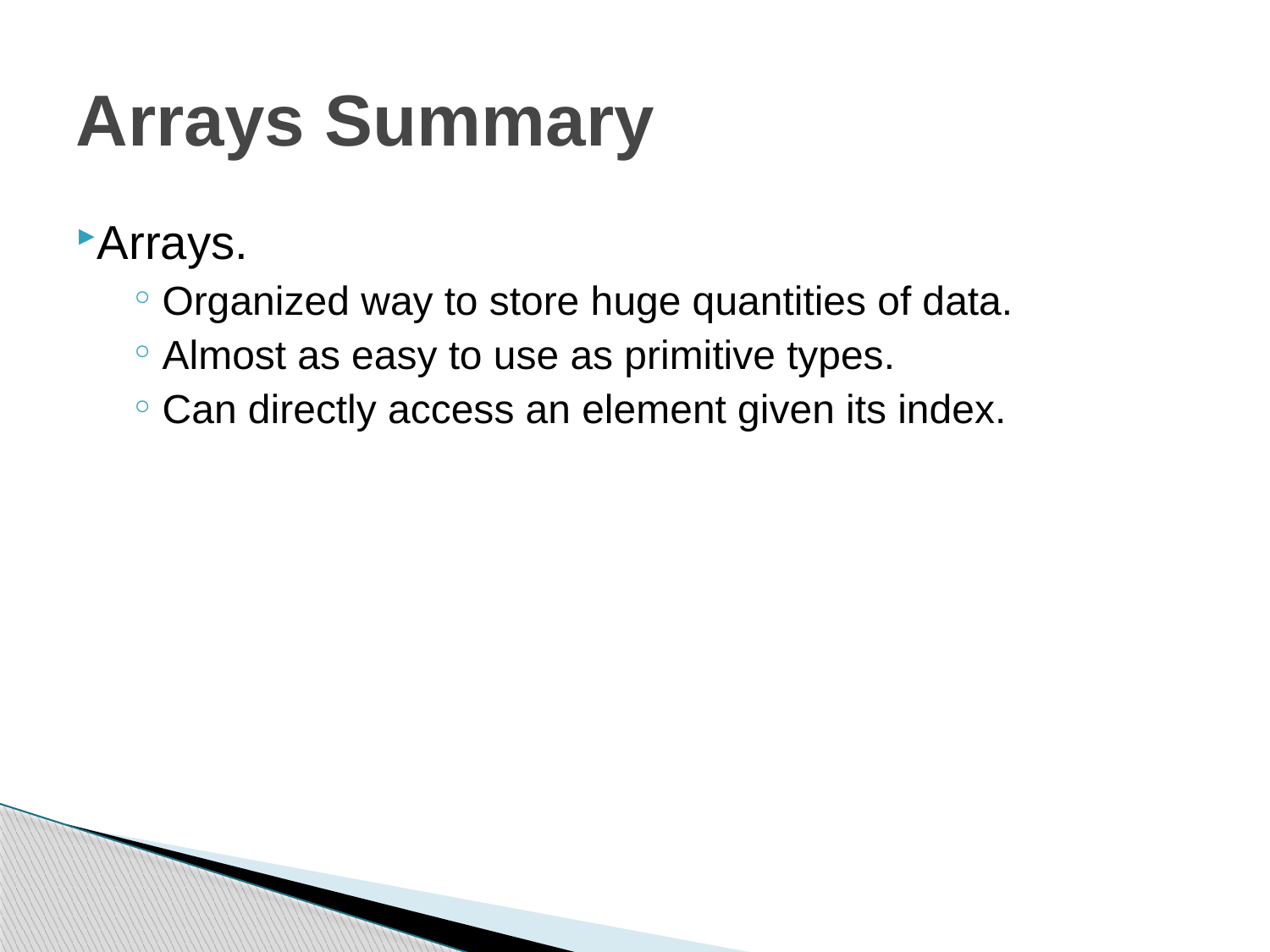

# Arrays Summary
Arrays.
Organized way to store huge quantities of data.
Almost as easy to use as primitive types.
Can directly access an element given its index.